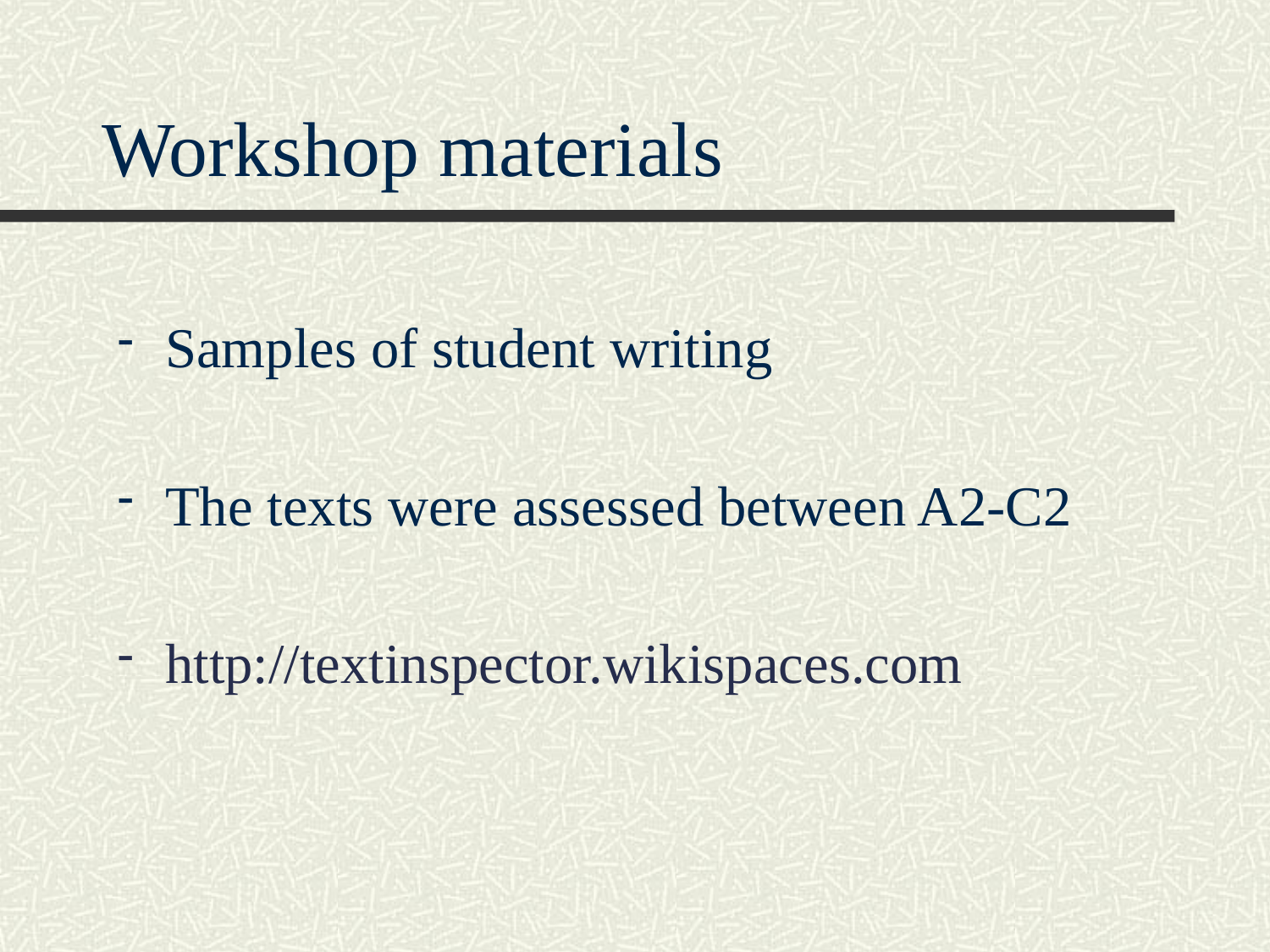

# Workshop materials

Samples of student writing

The texts were assessed between A2-C2

http://textinspector.wikispaces.com